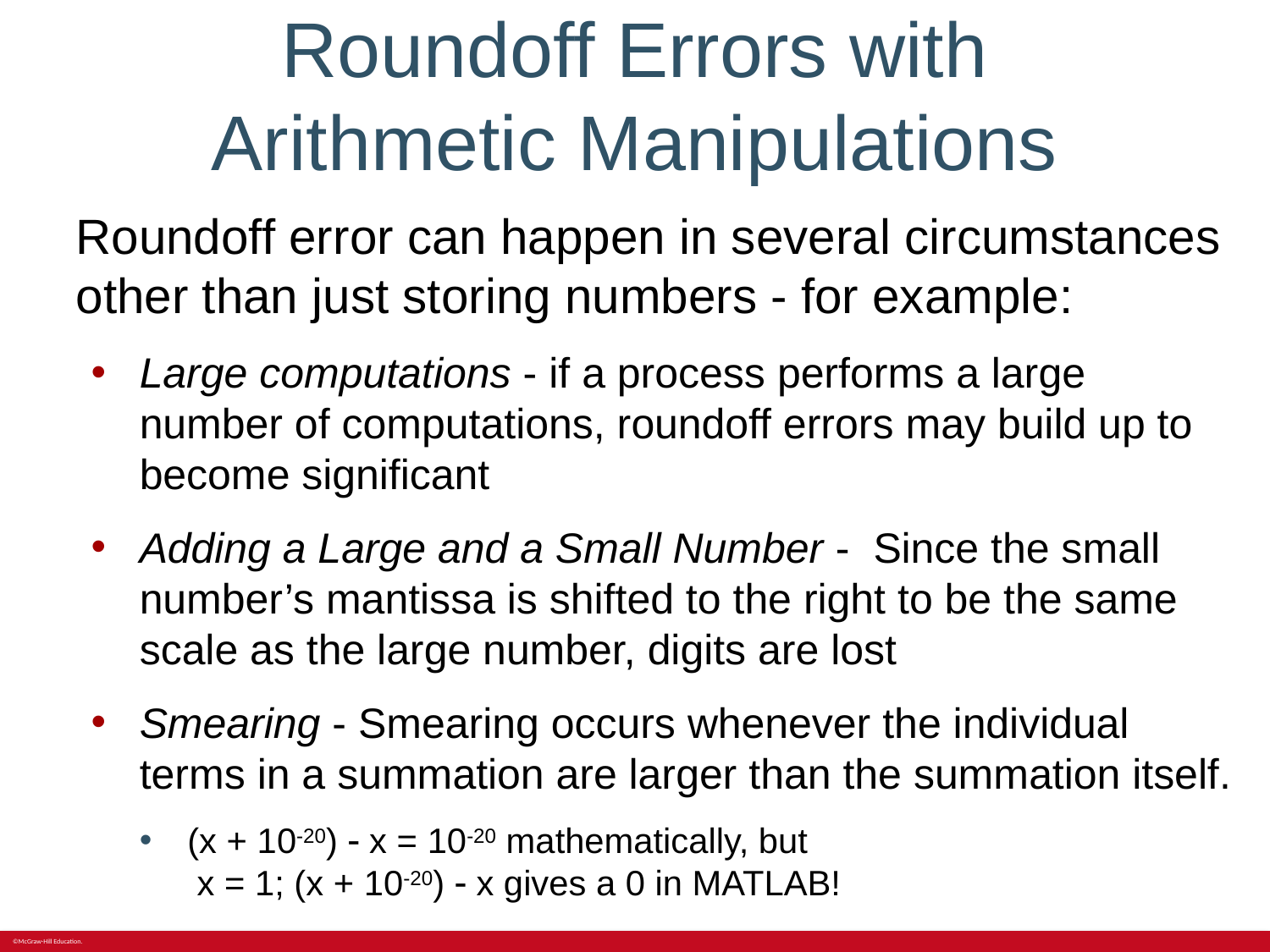

# Roundoff Errors with Arithmetic Manipulations
Roundoff error can happen in several circumstances other than just storing numbers - for example:
Large computations - if a process performs a large number of computations, roundoff errors may build up to become significant
Adding a Large and a Small Number -  Since the small number’s mantissa is shifted to the right to be the same scale as the large number, digits are lost
Smearing - Smearing occurs whenever the individual terms in a summation are larger than the summation itself.
 (x + 10-20) − x = 10-20 mathematically, but
  x = 1; (x + 10-20) − x gives a 0 in MATLAB!